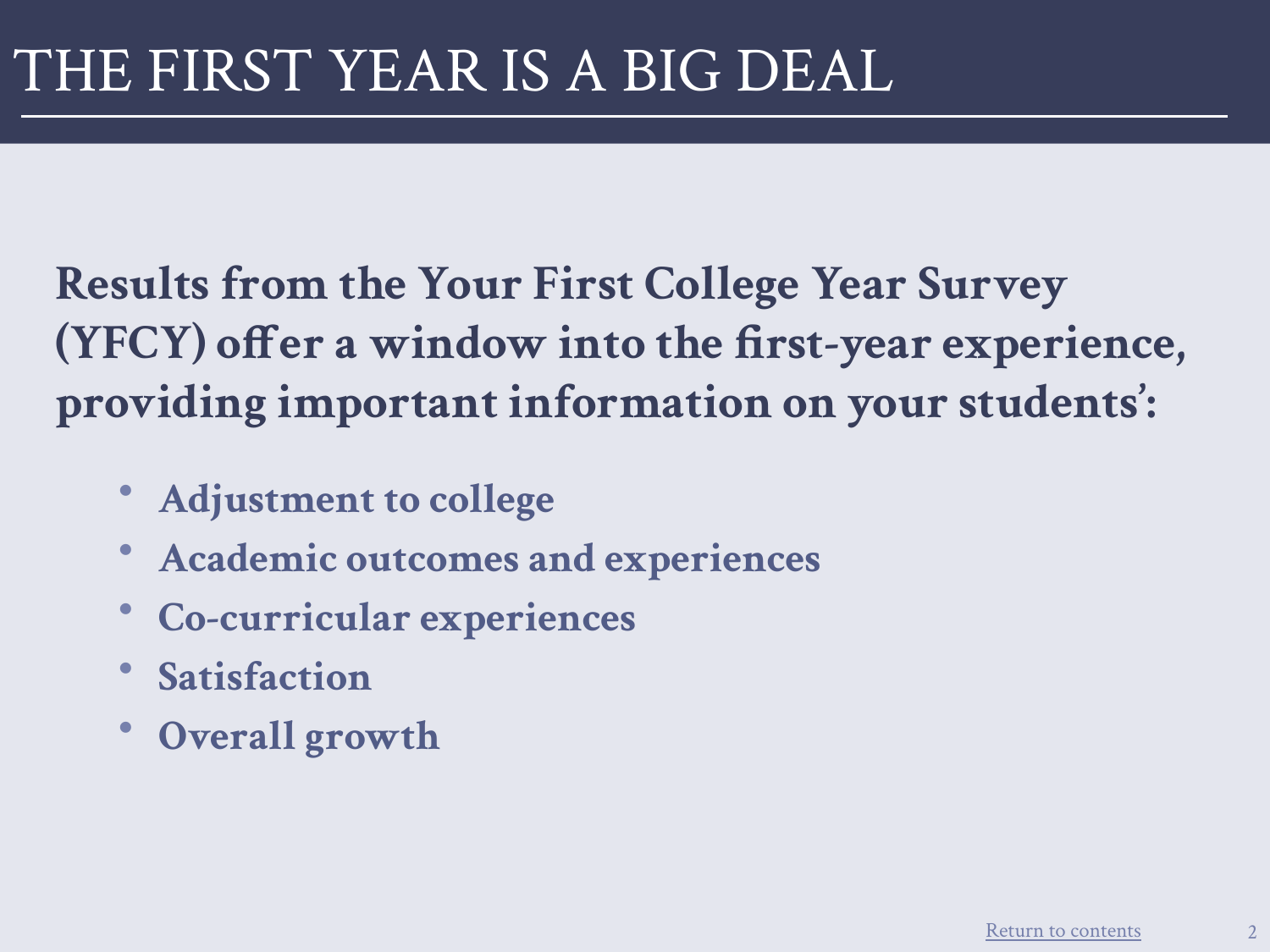

THE FIRST YEAR IS A BIG DEAL

# The First Year is Important…
Results from the Your First College Year Survey (YFCY) offer a window into the first-year experience, providing important information on your students’:

Adjustment to college
Academic outcomes and experiences
Co-curricular experiences
Satisfaction
Overall growth

2